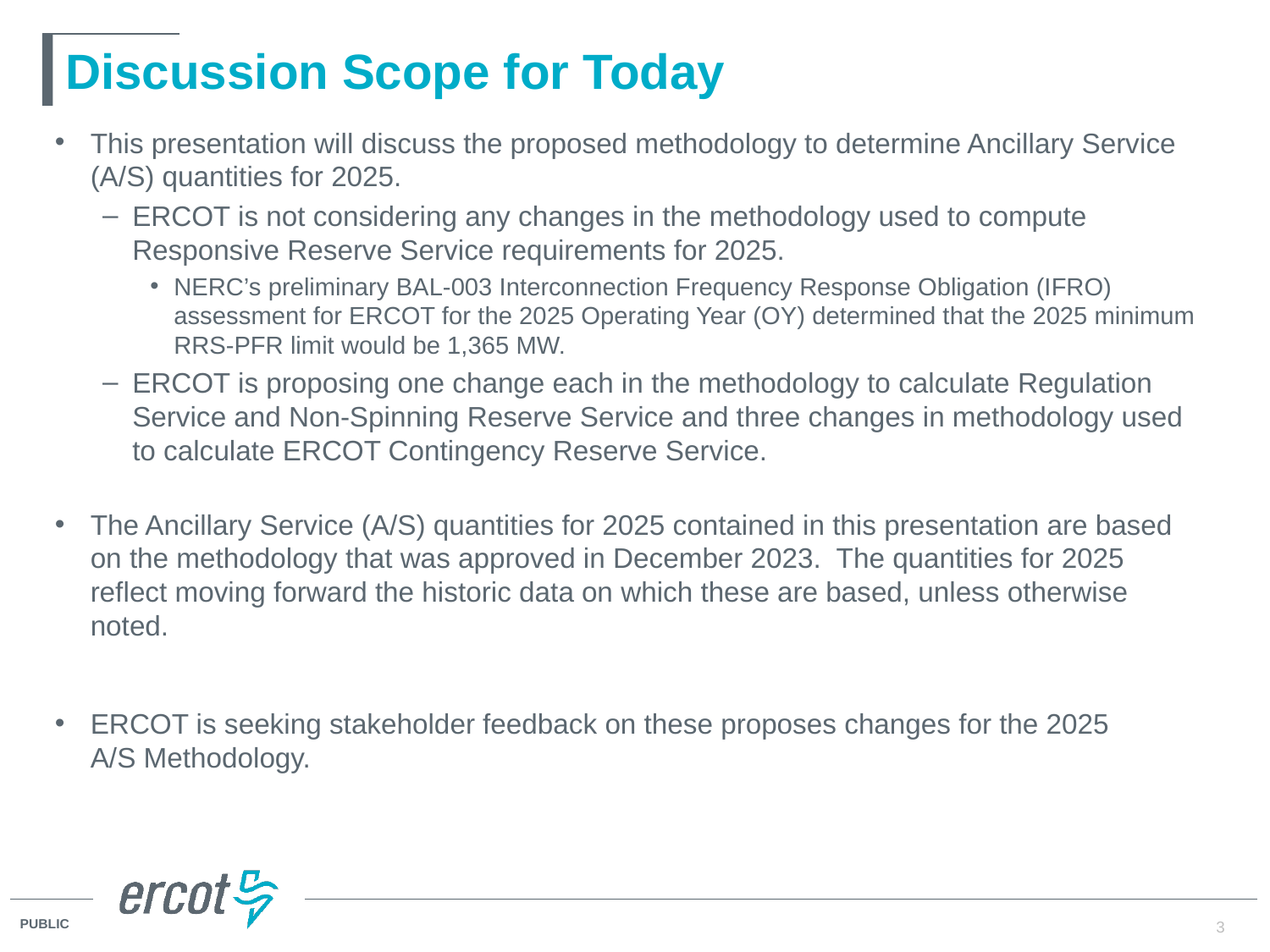

# Discussion Scope for Today
This presentation will discuss the proposed methodology to determine Ancillary Service (A/S) quantities for 2025.
ERCOT is not considering any changes in the methodology used to compute  Responsive Reserve Service requirements for 2025.
NERC’s preliminary BAL-003 Interconnection Frequency Response Obligation (IFRO) assessment for ERCOT for the 2025 Operating Year (OY) determined that the 2025 minimum RRS-PFR limit would be 1,365 MW.
ERCOT is proposing one change each in the methodology to calculate Regulation Service and Non-Spinning Reserve Service and three changes in methodology used to calculate ERCOT Contingency Reserve Service.

The Ancillary Service (A/S) quantities for 2025 contained in this presentation are based on the methodology that was approved in December 2023.  The quantities for 2025 reflect moving forward the historic data on which these are based, unless otherwise noted.

ERCOT is seeking stakeholder feedback on these proposes changes for the 2025 A/S Methodology.

3